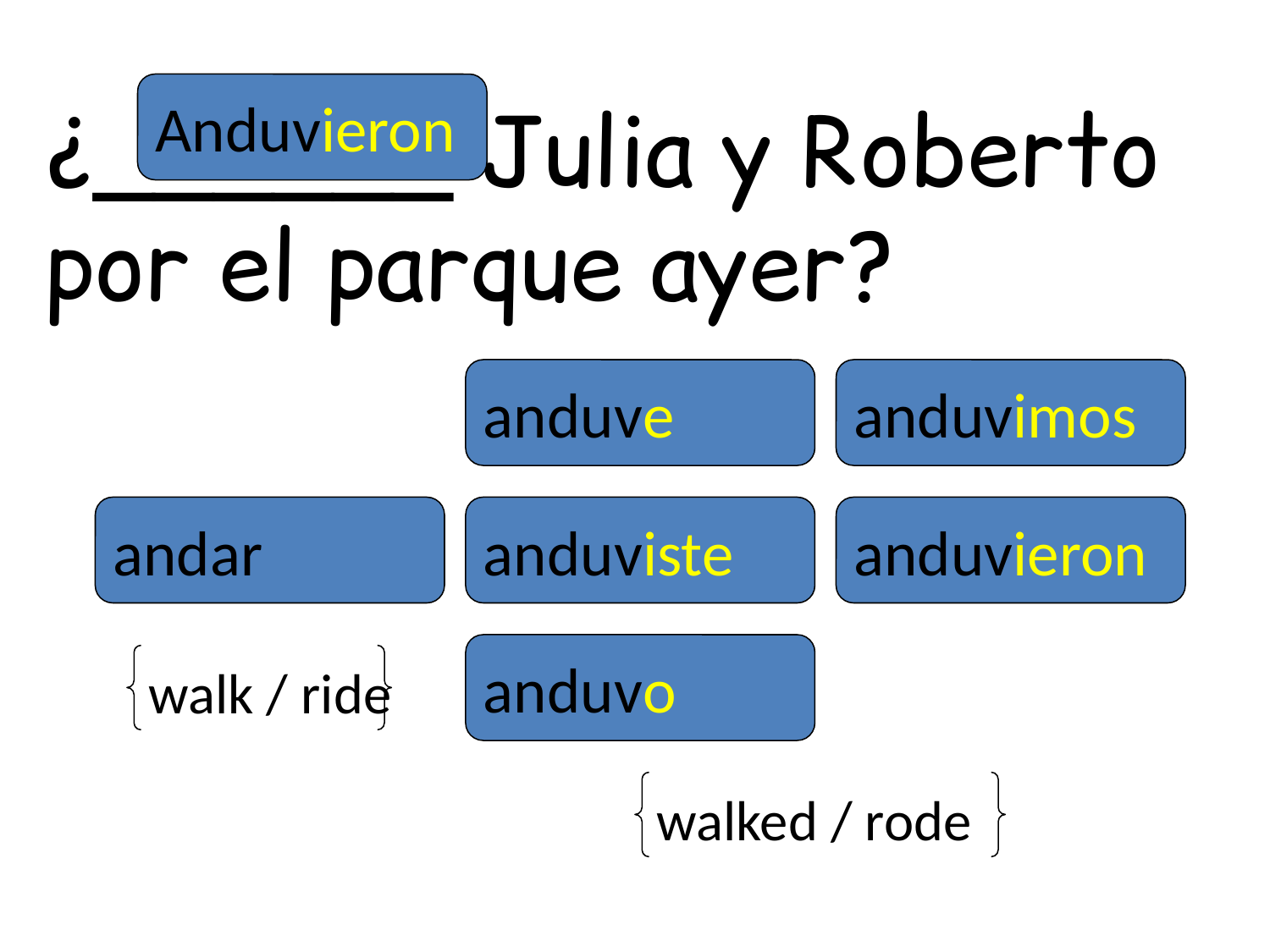

Anduvieron
¿______ Julia y Roberto por el parque ayer?
anduve
anduvimos
andar
anduviste
anduvieron
anduvo
walk / ride
walked / rode